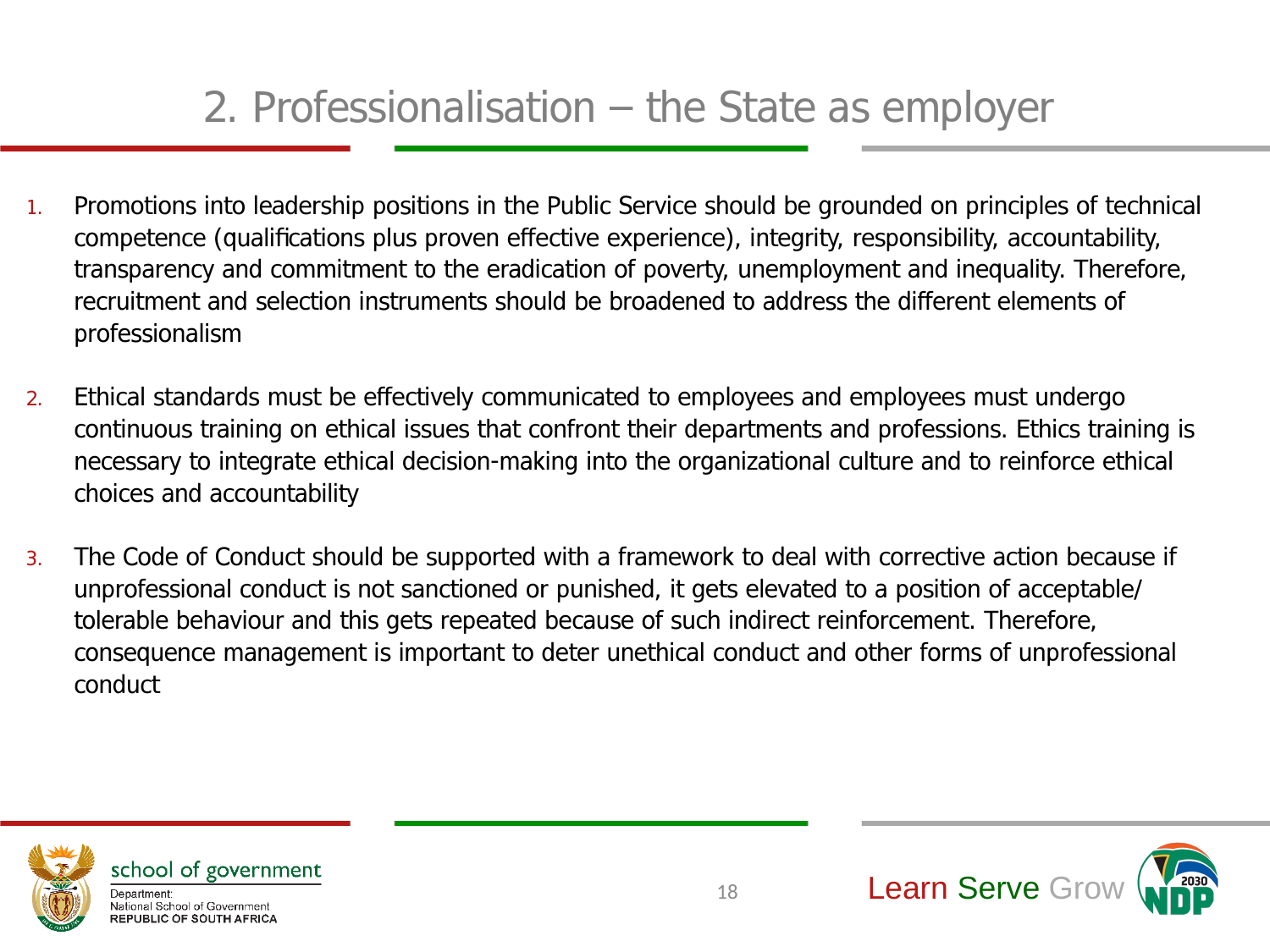

2. Professionalisation – the State as employer

Promotions into leadership positions in the Public Service should be grounded on principles of technical competence (qualifications plus proven effective experience), integrity, responsibility, accountability, transparency and commitment to the eradication of poverty, unemployment and inequality. Therefore, recruitment and selection instruments should be broadened to address the different elements of professionalism

Ethical standards must be effectively communicated to employees and employees must undergo continuous training on ethical issues that confront their departments and professions. Ethics training is necessary to integrate ethical decision-making into the organizational culture and to reinforce ethical choices and accountability

The Code of Conduct should be supported with a framework to deal with corrective action because if unprofessional conduct is not sanctioned or punished, it gets elevated to a position of acceptable/ tolerable behaviour and this gets repeated because of such indirect reinforcement. Therefore, consequence management is important to deter unethical conduct and other forms of unprofessional conduct

18